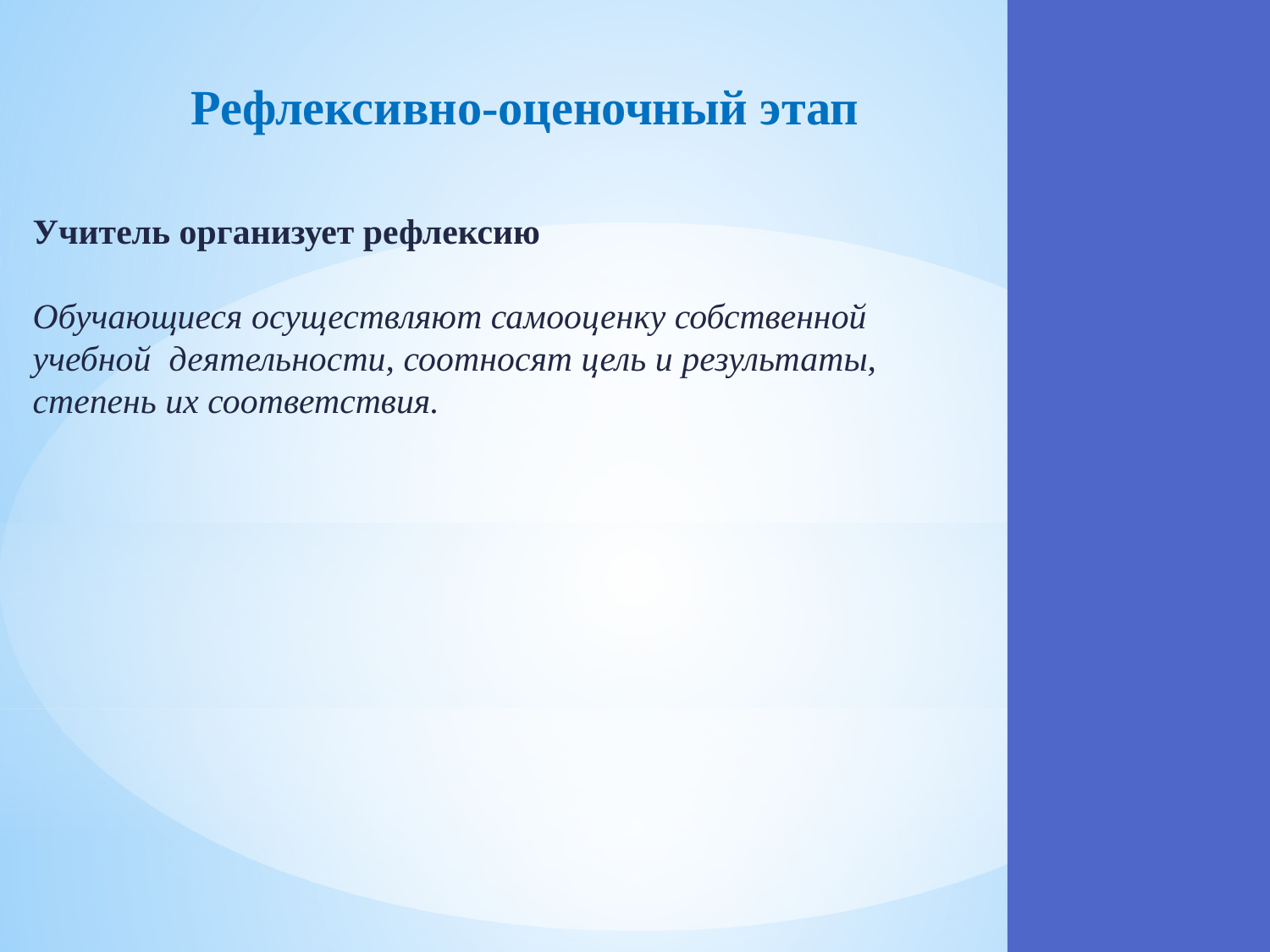

Рефлексивно-оценочный этап

Учитель организует рефлексию

Обучающиеся осуществляют самооценку собственной учебной  деятельности, соотносят цель и результаты, степень их соответствия.